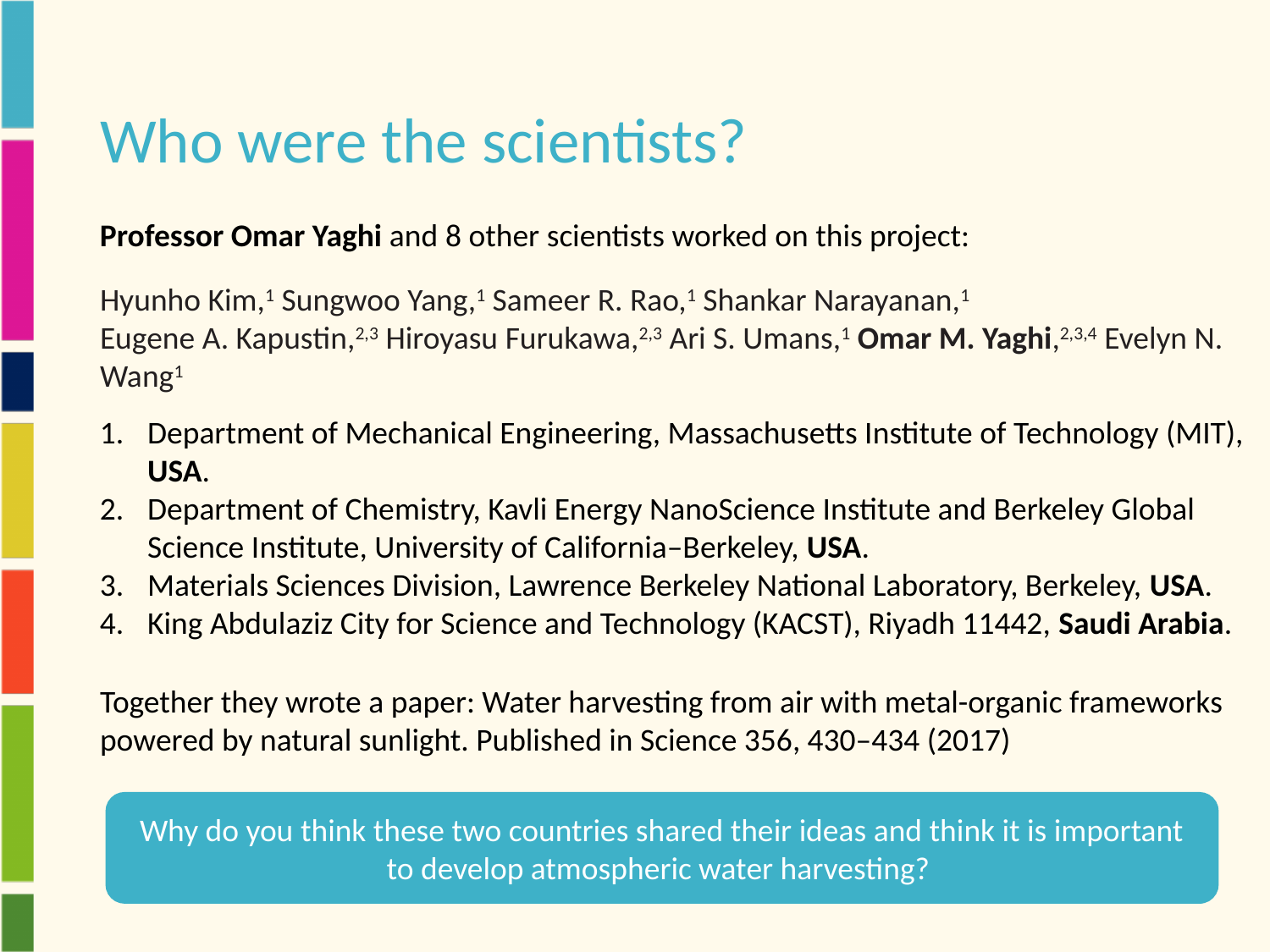

# Who were the scientists?
Professor Omar Yaghi and 8 other scientists worked on this project:
Hyunho Kim,1 Sungwoo Yang,1 Sameer R. Rao,1 Shankar Narayanan,1
Eugene A. Kapustin,2,3 Hiroyasu Furukawa,2,3 Ari S. Umans,1 Omar M. Yaghi,2,3,4 Evelyn N. Wang1
Department of Mechanical Engineering, Massachusetts Institute of Technology (MIT), USA.
Department of Chemistry, Kavli Energy NanoScience Institute and Berkeley Global Science Institute, University of California–Berkeley, USA.
Materials Sciences Division, Lawrence Berkeley National Laboratory, Berkeley, USA.
King Abdulaziz City for Science and Technology (KACST), Riyadh 11442, Saudi Arabia.
Together they wrote a paper: Water harvesting from air with metal-organic frameworks powered by natural sunlight. Published in Science 356, 430–434 (2017)
Why do you think these two countries shared their ideas and think it is important to develop atmospheric water harvesting?